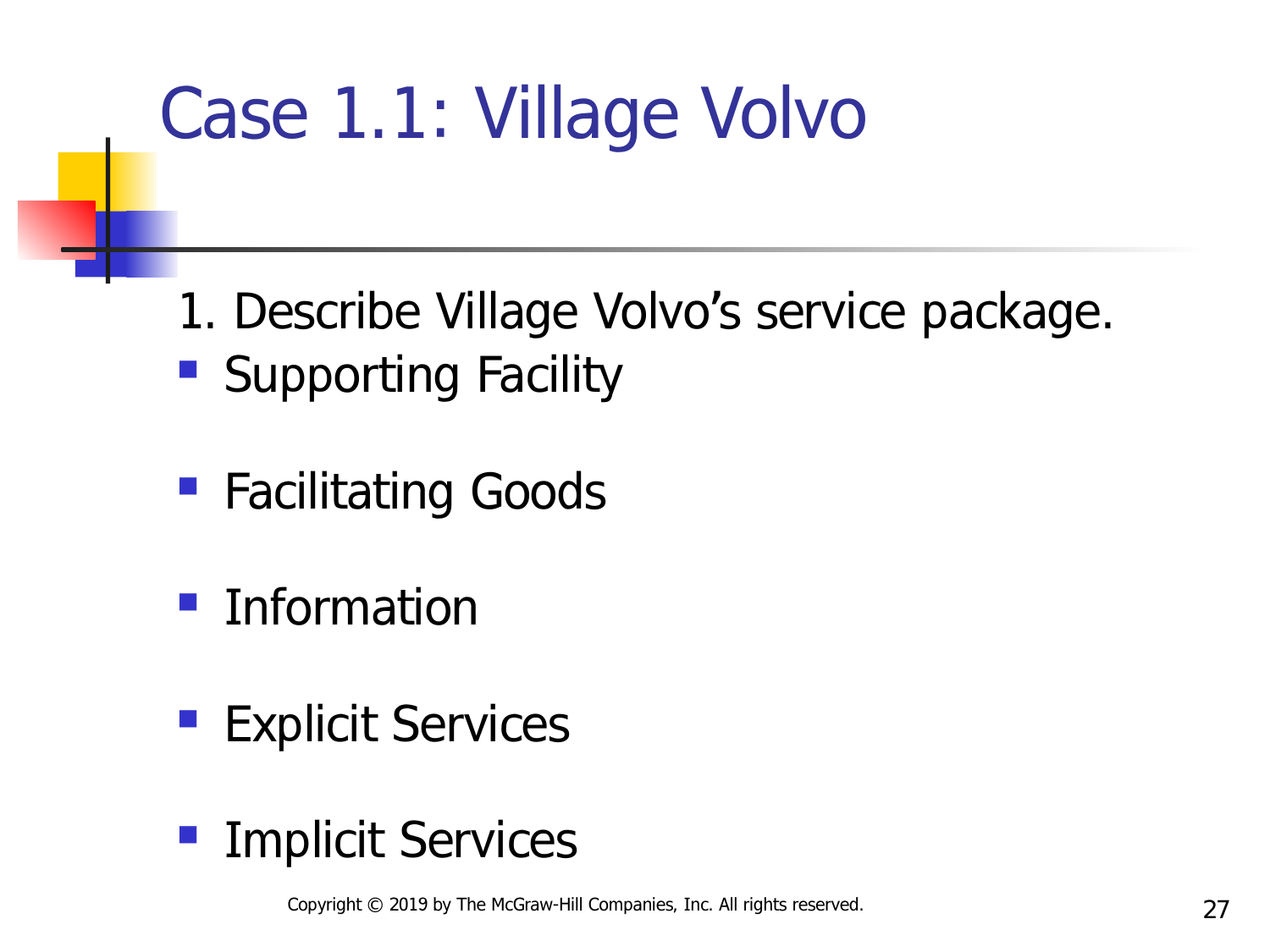

# Case 1.1: Village Volvo
1. Describe Village Volvo’s service package.
Supporting Facility
Facilitating Goods
Information
Explicit Services
Implicit Services
27
Copyright © 2019 by The McGraw-Hill Companies, Inc. All rights reserved.